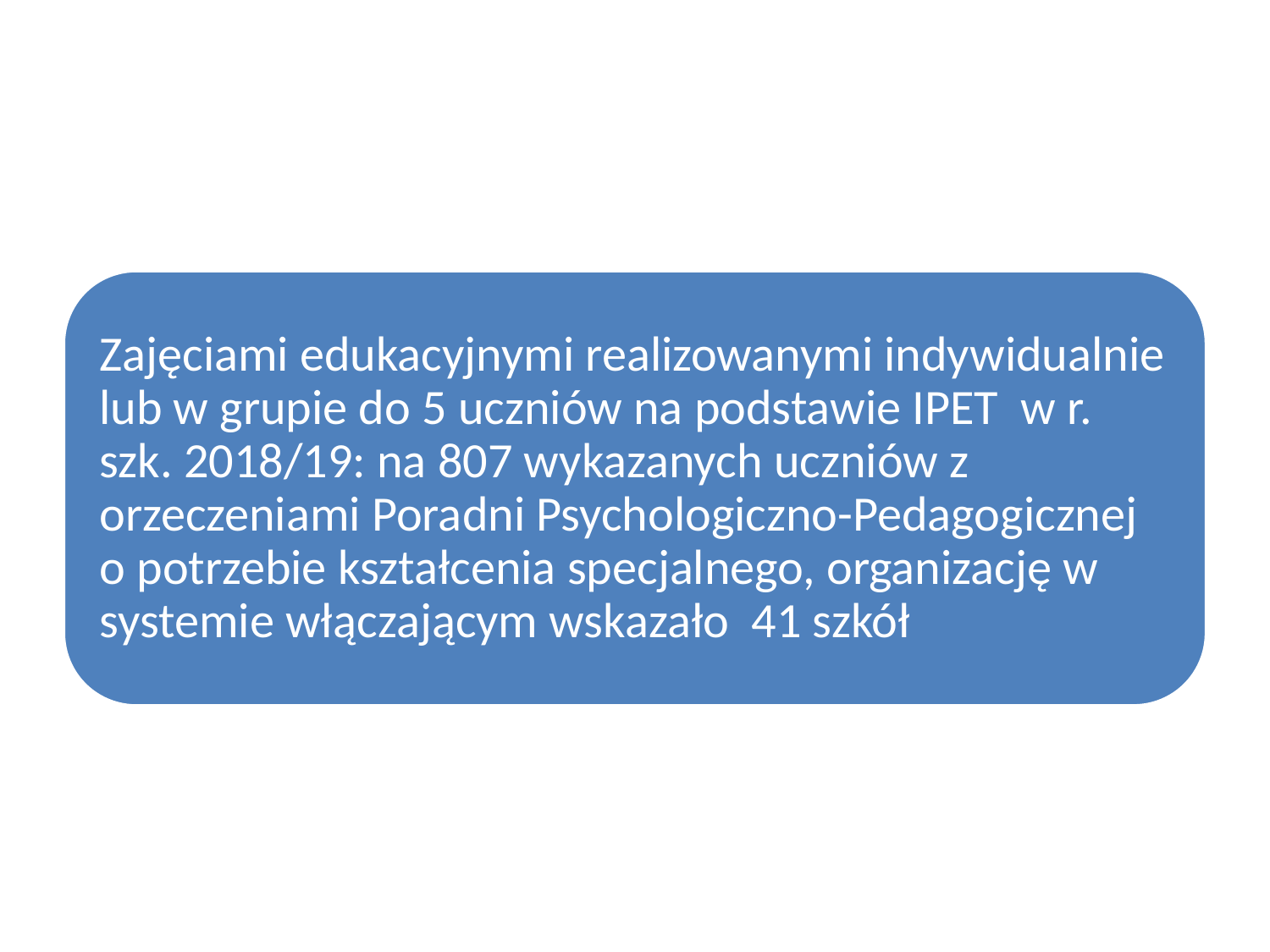

Zajęciami edukacyjnymi realizowanymi indywidualnie lub w grupie do 5 uczniów na podstawie IPET  w r. szk. 2018/19: na 807 wykazanych uczniów z orzeczeniami Poradni Psychologiczno-Pedagogicznej o potrzebie kształcenia specjalnego, organizację w systemie włączającym wskazało  41 szkół